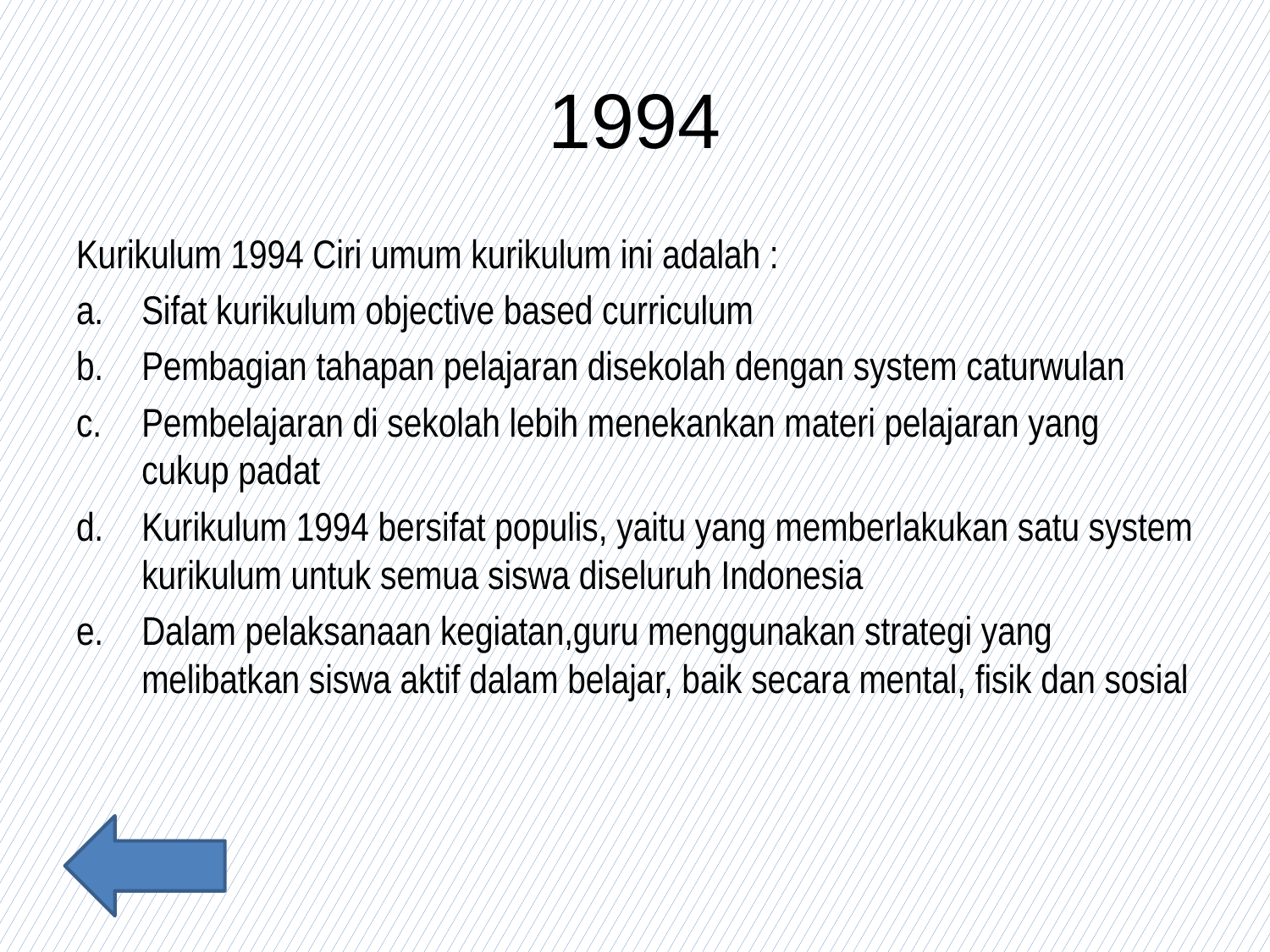

# 1994
Kurikulum 1994 Ciri umum kurikulum ini adalah :
Sifat kurikulum objective based curriculum
Pembagian tahapan pelajaran disekolah dengan system caturwulan
Pembelajaran di sekolah lebih menekankan materi pelajaran yang cukup padat
Kurikulum 1994 bersifat populis, yaitu yang memberlakukan satu system kurikulum untuk semua siswa diseluruh Indonesia
Dalam pelaksanaan kegiatan,guru menggunakan strategi yang melibatkan siswa aktif dalam belajar, baik secara mental, fisik dan sosial